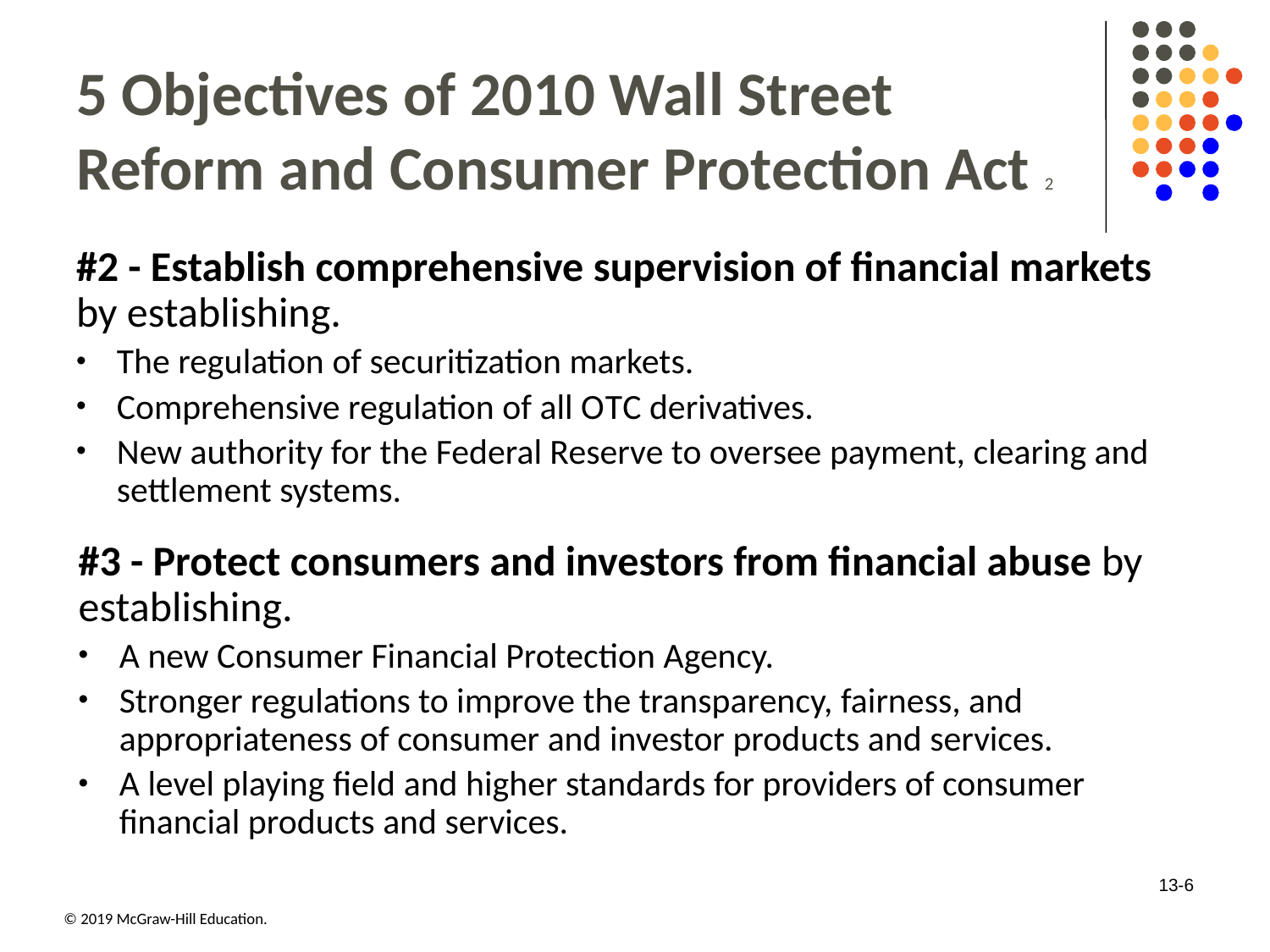

# 5 Objectives of 2010 Wall Street Reform and Consumer Protection Act 2
#2 - Establish comprehensive supervision of financial markets by establishing.
The regulation of securitization markets.
Comprehensive regulation of all O T C derivatives.
New authority for the Federal Reserve to oversee payment, clearing and settlement systems.
#3 - Protect consumers and investors from financial abuse by establishing.
A new Consumer Financial Protection Agency.
Stronger regulations to improve the transparency, fairness, and appropriateness of consumer and investor products and services.
A level playing field and higher standards for providers of consumer financial products and services.
13-6